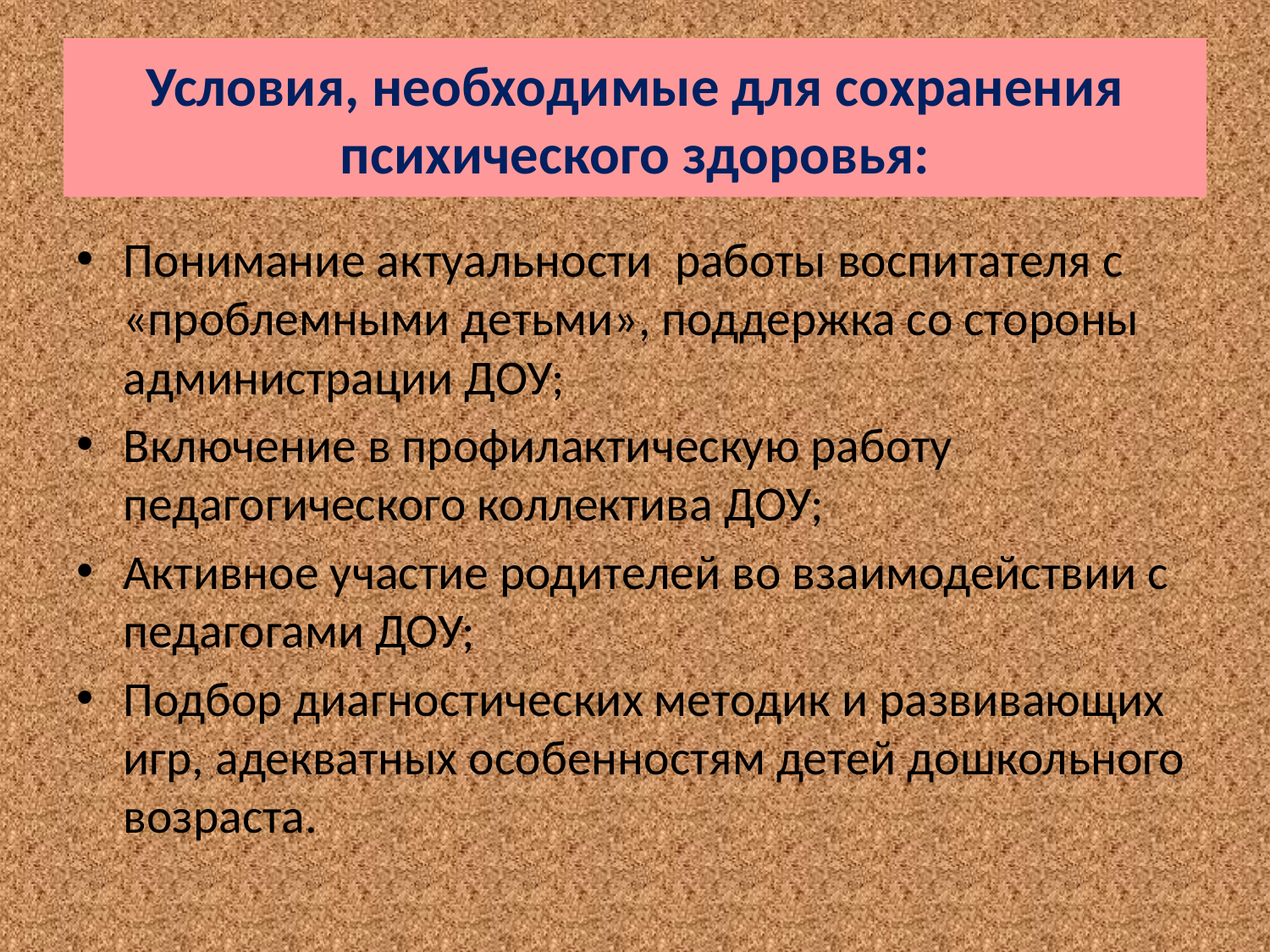

# Условия, необходимые для сохранения психического здоровья:
Понимание актуальности  работы воспитателя с «проблемными детьми», поддержка со стороны администрации ДОУ;
Включение в профилактическую работу педагогического коллектива ДОУ;
Активное участие родителей во взаимодействии с педагогами ДОУ;
Подбор диагностических методик и развивающих игр, адекватных особенностям детей дошкольного возраста.